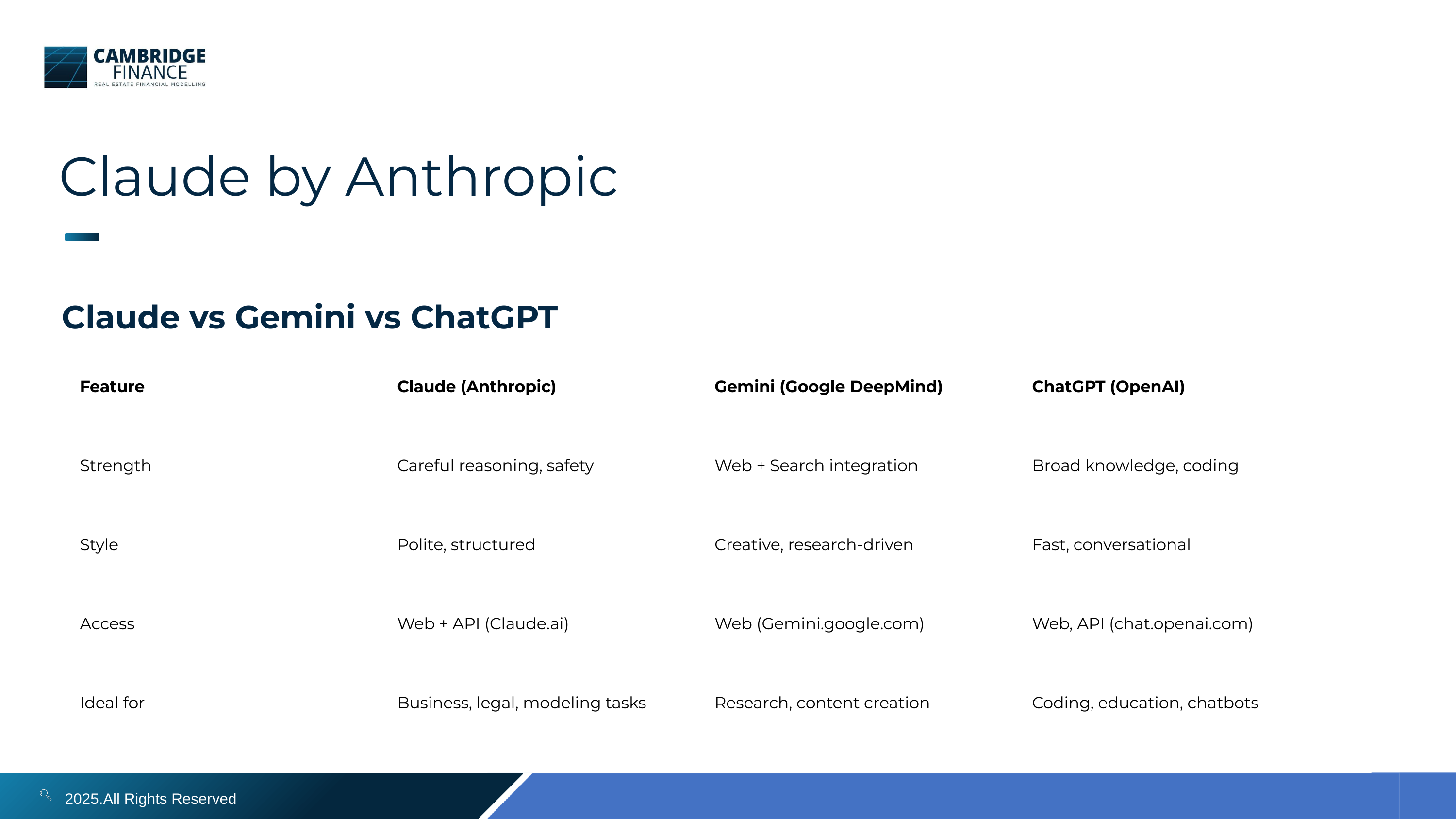

Claude by Anthropic

Claude vs Gemini vs ChatGPT

| Feature | Claude (Anthropic) | Gemini (Google DeepMind) | ChatGPT (OpenAI) |
| --- | --- | --- | --- |
| Strength | Careful reasoning, safety | Web + Search integration | Broad knowledge, coding |
| Style | Polite, structured | Creative, research-driven | Fast, conversational |
| Access | Web + API (Claude.ai) | Web (Gemini.google.com) | Web, API (chat.openai.com) |
| Ideal for | Business, legal, modeling tasks | Research, content creation | Coding, education, chatbots |

2025.All Rights Reserved